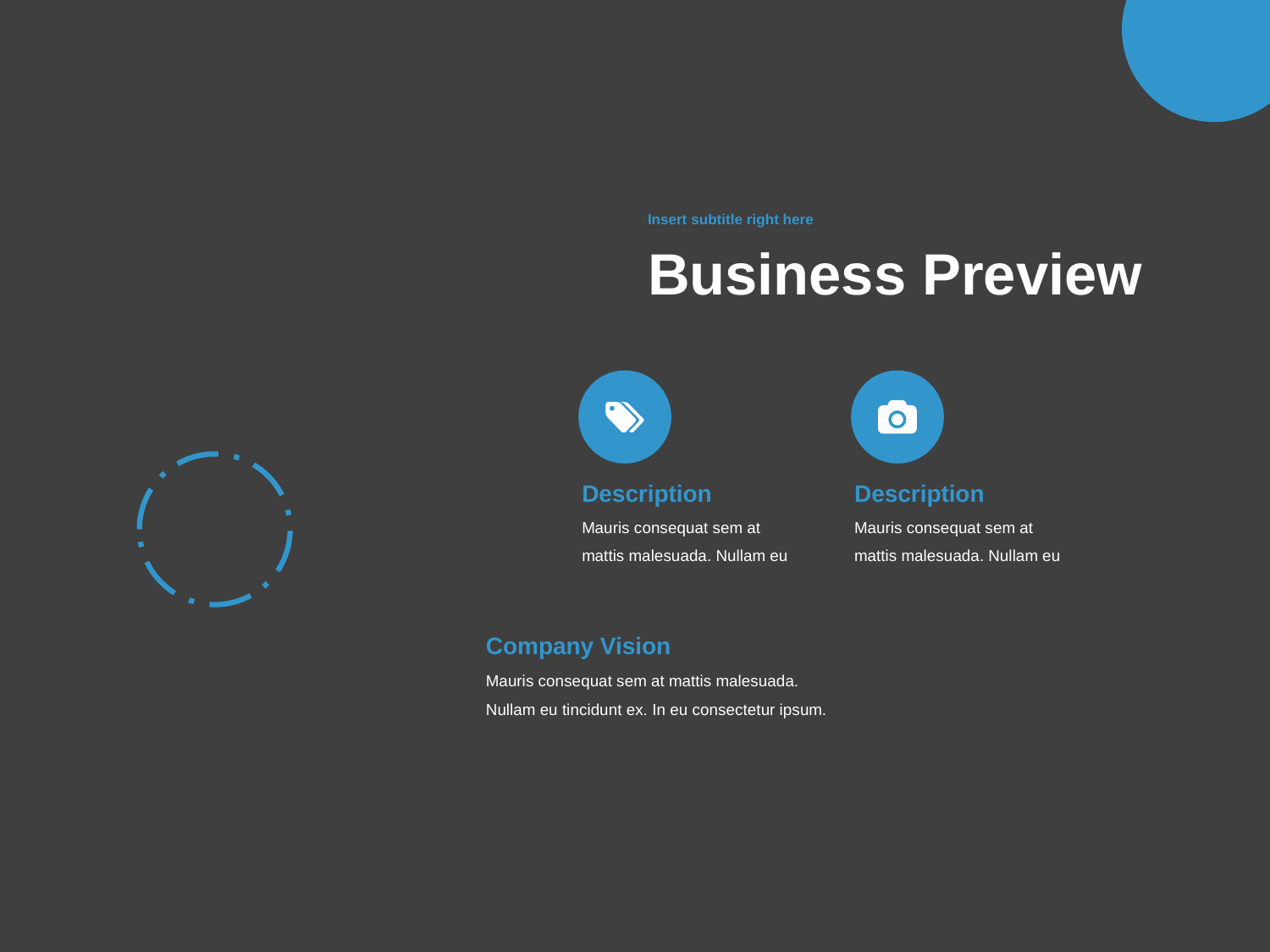

Insert subtitle right here
# Business Preview

Description
Description
Mauris consequat sem at mattis malesuada. Nullam eu
Mauris consequat sem at mattis malesuada. Nullam eu
Company Vision
Mauris consequat sem at mattis malesuada. Nullam eu tincidunt ex. In eu consectetur ipsum.